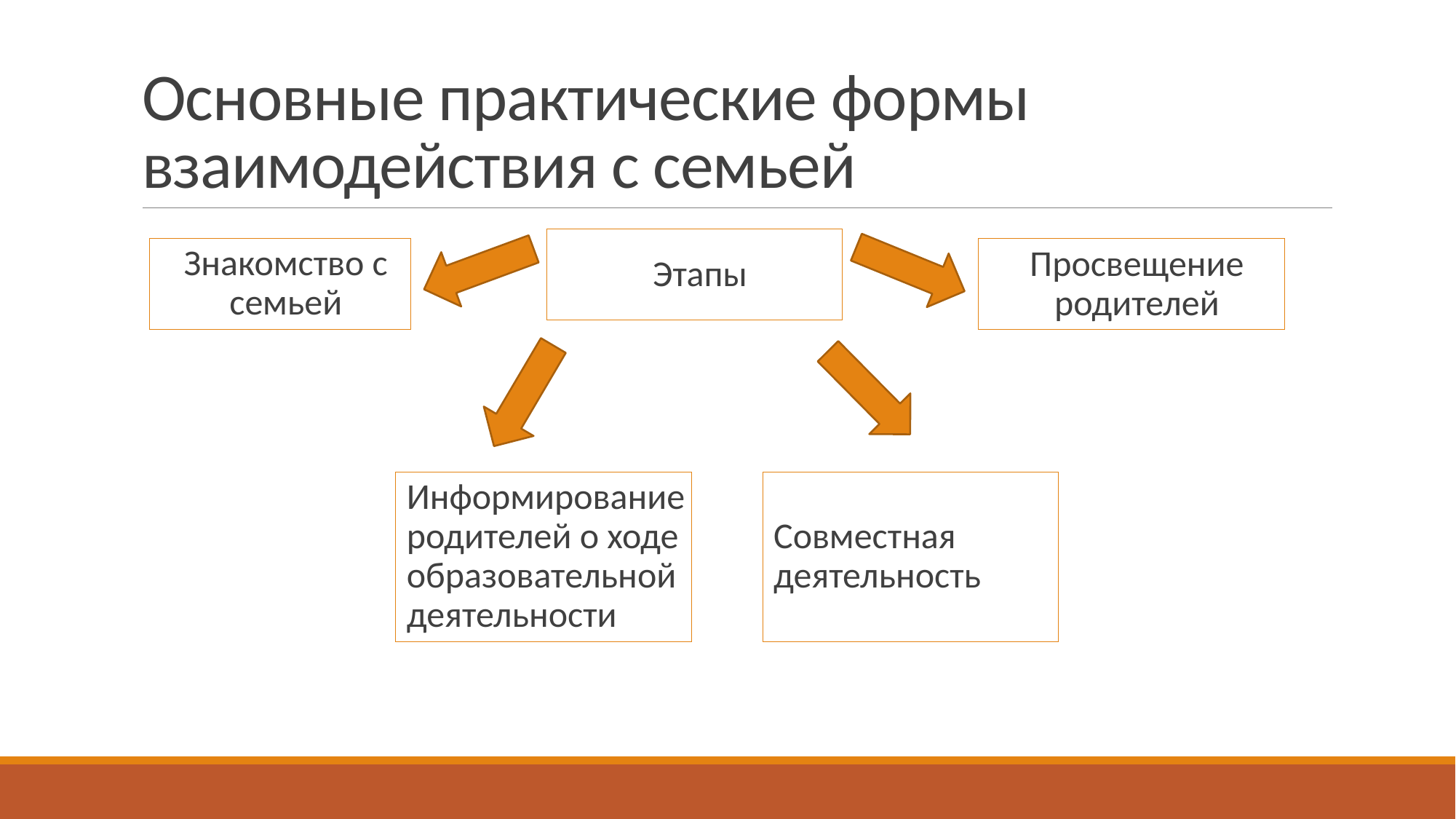

# Основные практические формы взаимодействия с семьей

Этапы
Знакомство с семьей

Просвещение родителей

Информирование родителей о ходе образовательной деятельности
Совместная деятельность